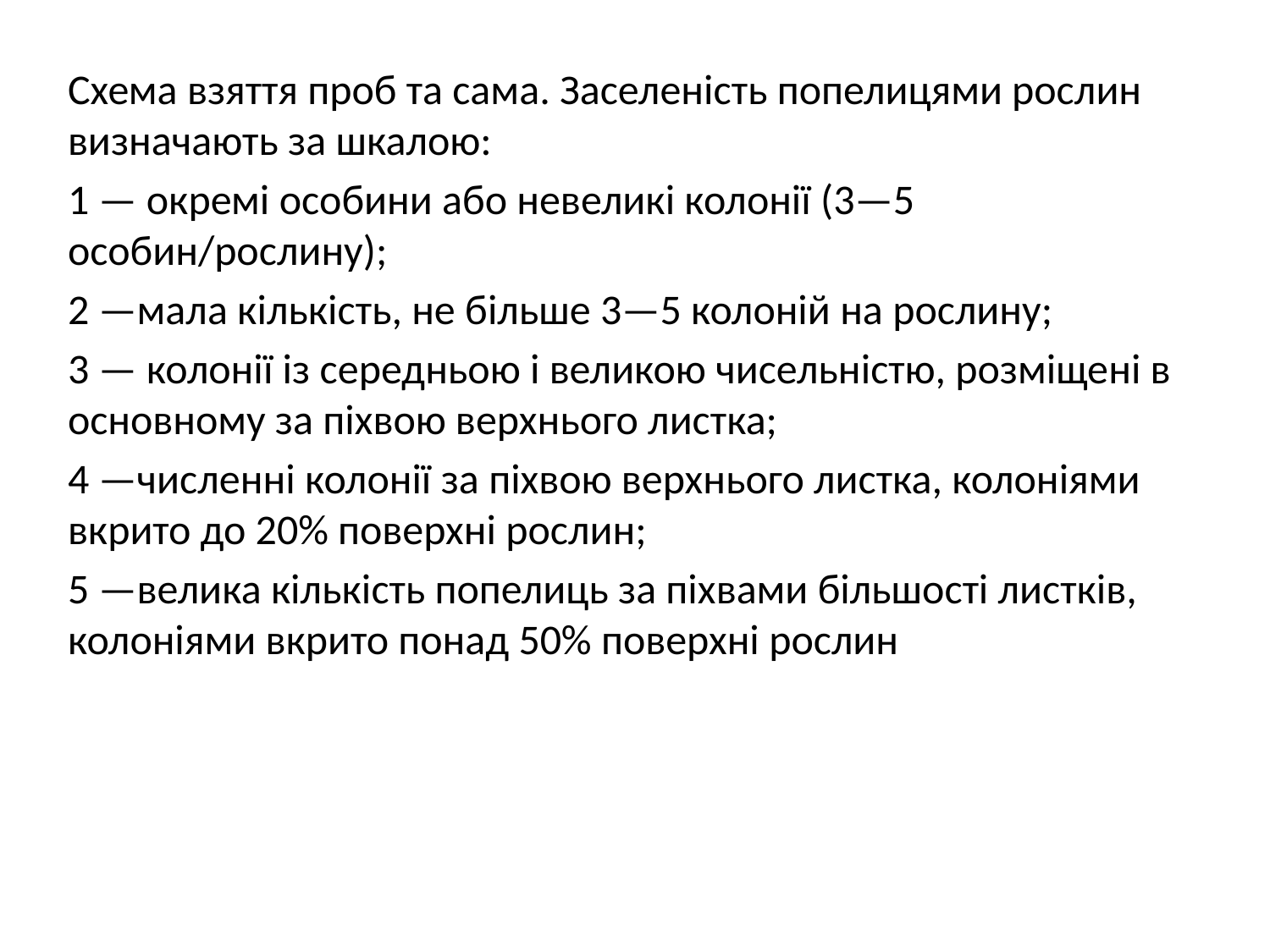

Схема взяття проб та сама. Заселеність попелицями рослин визначають за шкалою:
1 — окремі особини або невеликі колонії (3—5 особин/рослину);
2 —мала кількість, не більше 3—5 колоній на рослину;
3 — колонії із середньою і великою чисельністю, розміщені в основному за піхвою верхнього листка;
4 —численні колонії за піхвою верхнього листка, колоніями вкрито до 20% поверхні рослин;
5 —велика кількість попелиць за піхвами більшості листків, колоніями вкрито понад 50% поверхні рослин